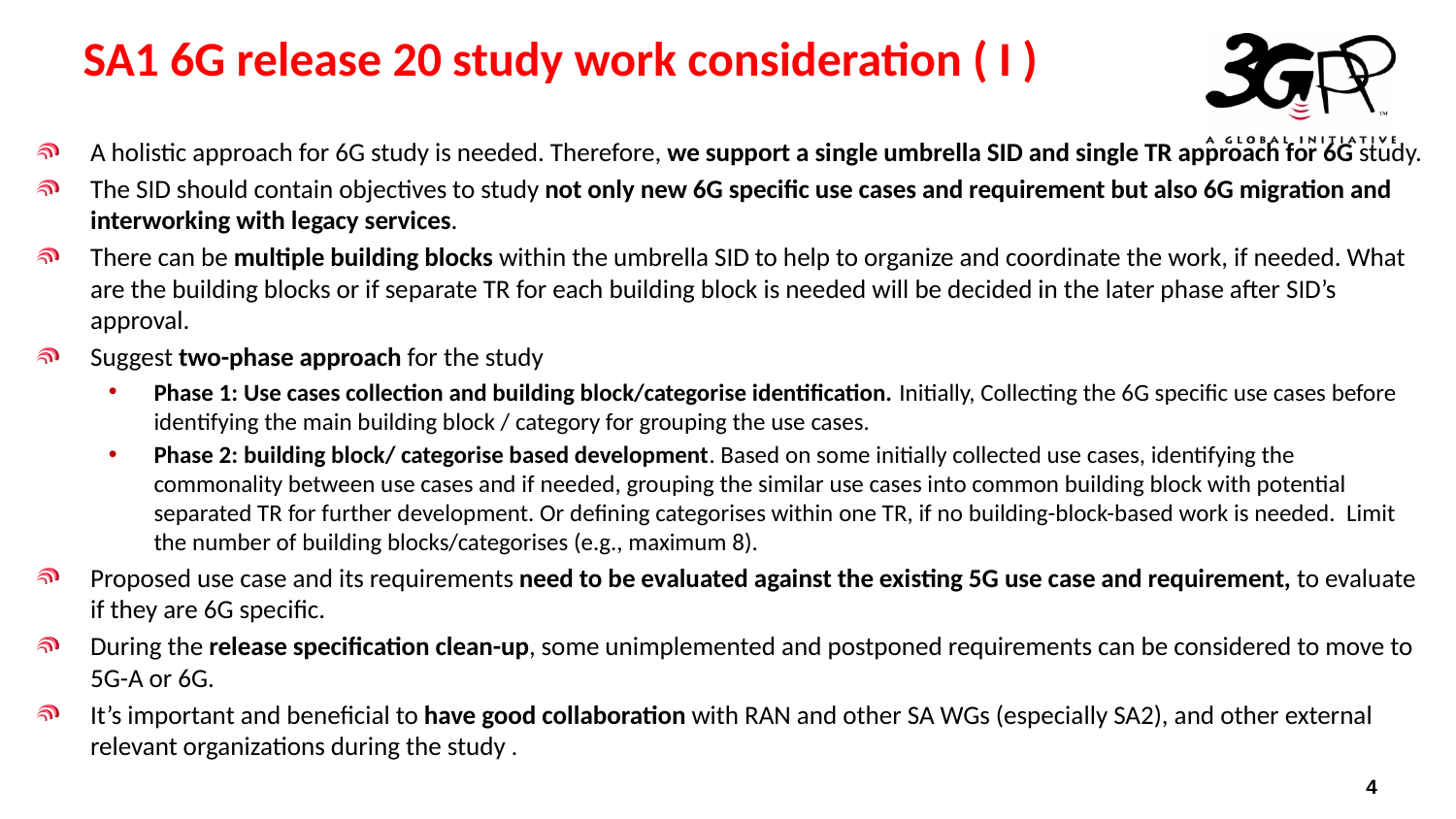

# SA1 6G release 20 study work consideration ( I )
A holistic approach for 6G study is needed. Therefore, we support a single umbrella SID and single TR approach for 6G study.
The SID should contain objectives to study not only new 6G specific use cases and requirement but also 6G migration and interworking with legacy services.
There can be multiple building blocks within the umbrella SID to help to organize and coordinate the work, if needed. What are the building blocks or if separate TR for each building block is needed will be decided in the later phase after SID’s approval.
Suggest two-phase approach for the study
Phase 1: Use cases collection and building block/categorise identification. Initially, Collecting the 6G specific use cases before identifying the main building block / category for grouping the use cases.
Phase 2: building block/ categorise based development. Based on some initially collected use cases, identifying the commonality between use cases and if needed, grouping the similar use cases into common building block with potential separated TR for further development. Or defining categorises within one TR, if no building-block-based work is needed.  Limit the number of building blocks/categorises (e.g., maximum 8).
Proposed use case and its requirements need to be evaluated against the existing 5G use case and requirement, to evaluate if they are 6G specific.
During the release specification clean-up, some unimplemented and postponed requirements can be considered to move to 5G-A or 6G.
It’s important and beneficial to have good collaboration with RAN and other SA WGs (especially SA2), and other external relevant organizations during the study .